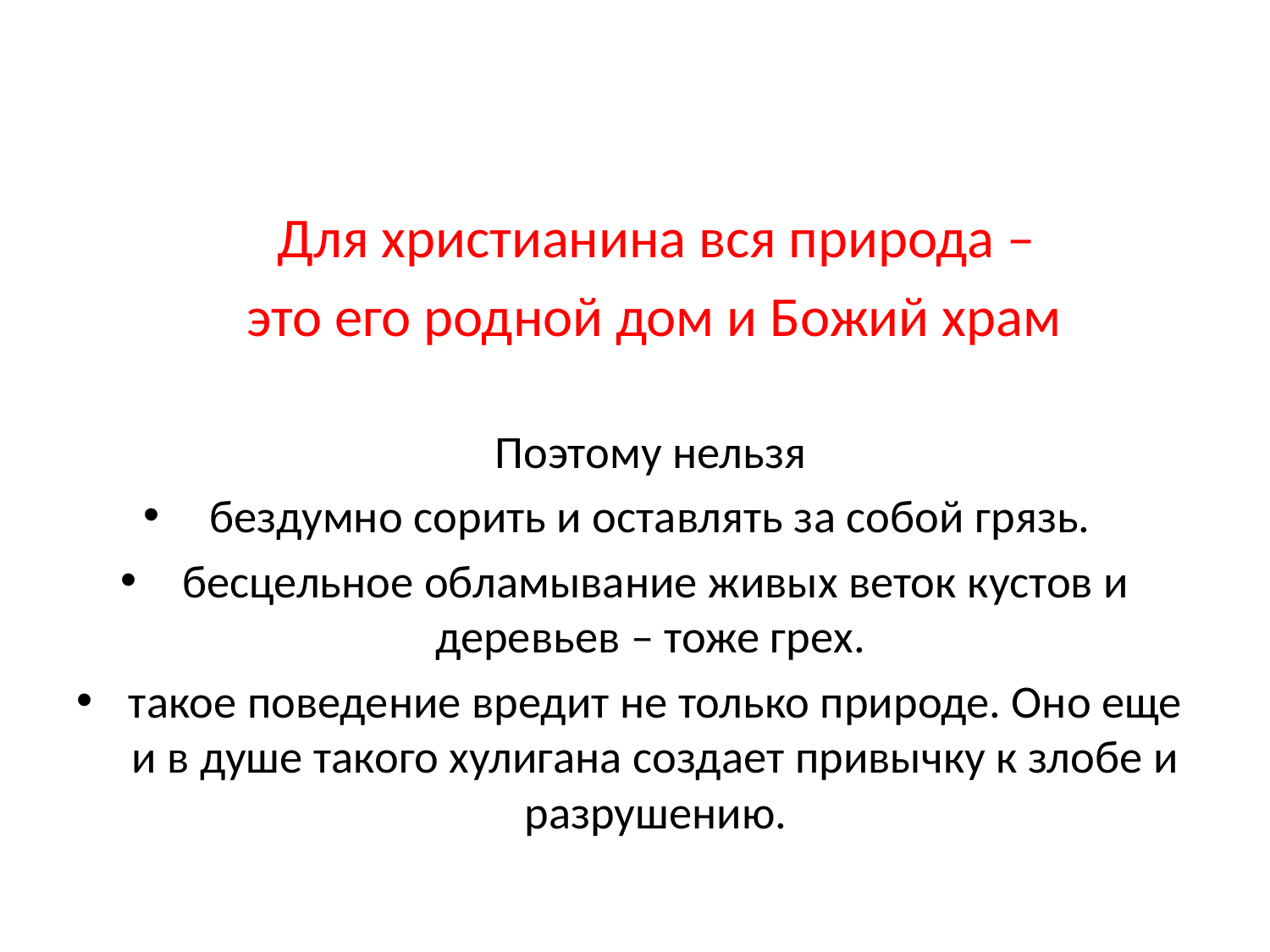

Для христианина вся природа –
    это его родной дом и Божий храм

    Поэтому нельзя
бездумно сорить и оставлять за собой грязь.
бесцельное обламывание живых веток кустов и деревьев – тоже грех.
такое поведение вредит не только природе. Оно еще и в душе такого хулигана создает привычку к злобе и разрушению.